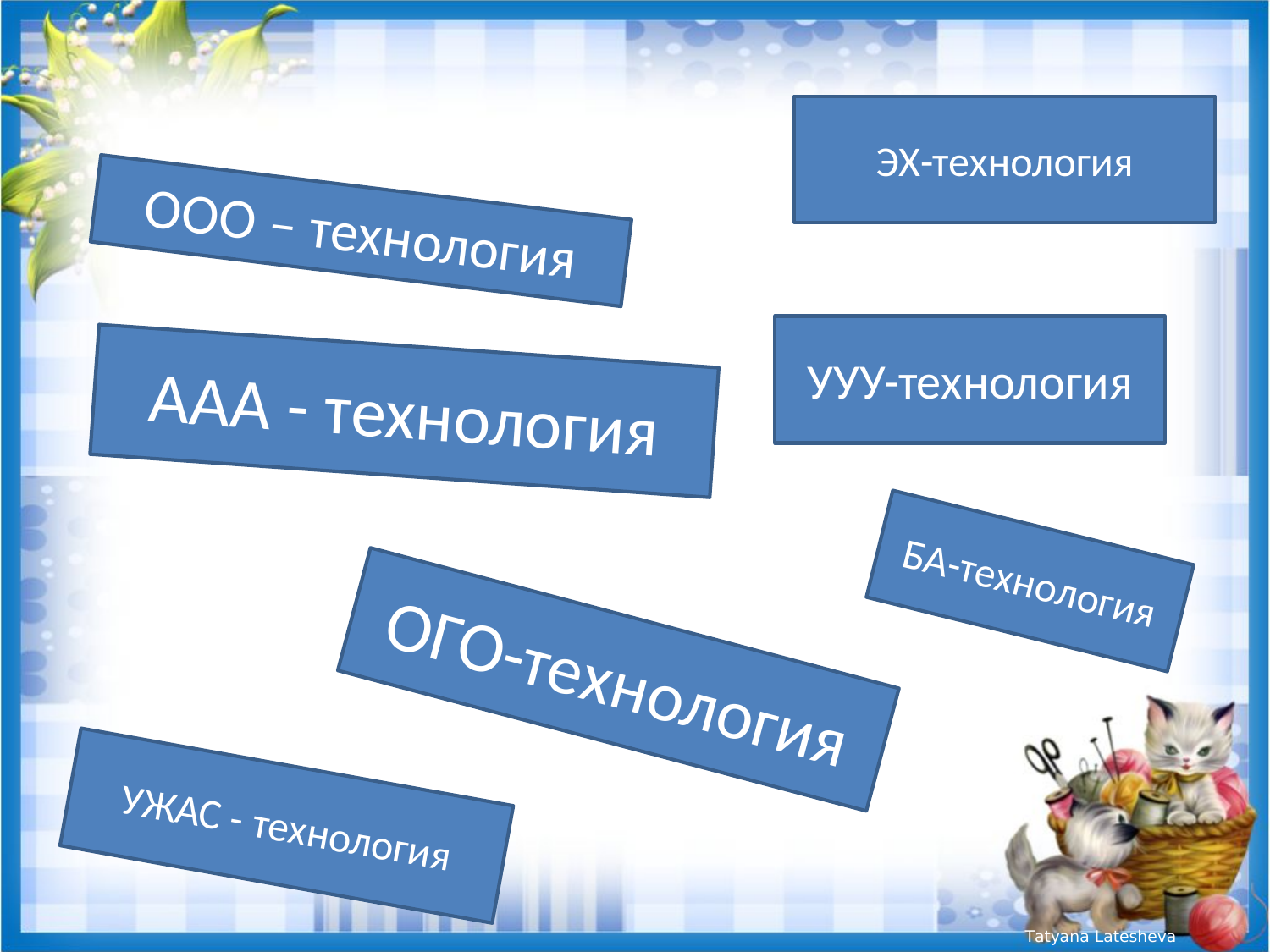

ЭХ-технология
ООО – технология
УУУ-технология
ААА - технология
БА-технология
ОГО-технология
УЖАС - технология